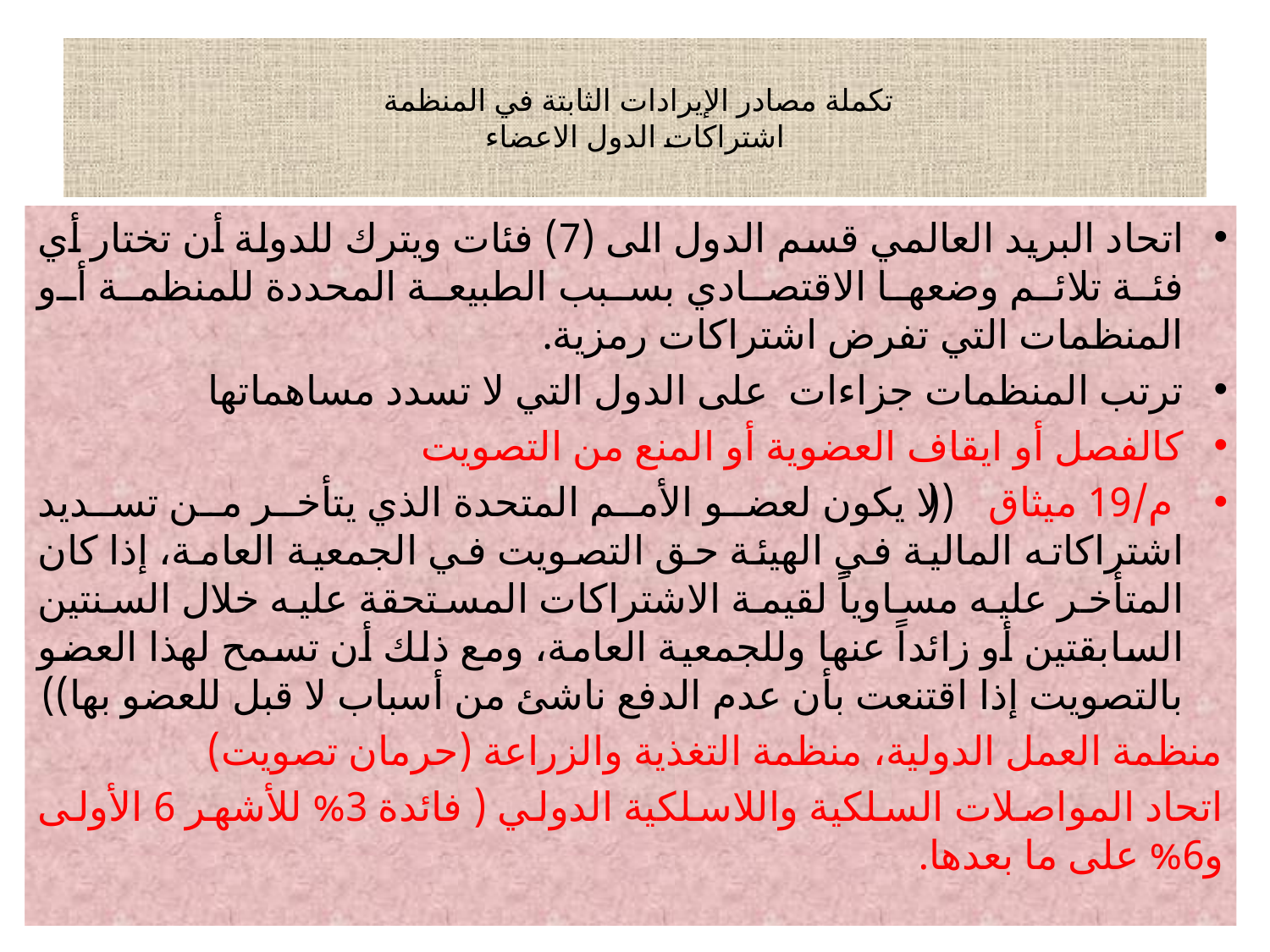

# تكملة مصادر الإيرادات الثابتة في المنظمة اشتراكات الدول الاعضاء
اتحاد البريد العالمي قسم الدول الى (7) فئات ويترك للدولة أن تختار أي فئة تلائم وضعها الاقتصادي بسبب الطبيعة المحددة للمنظمة أو المنظمات التي تفرض اشتراكات رمزية.
ترتب المنظمات جزاءات  على الدول التي لا تسدد مساهماتها
كالفصل أو ايقاف العضوية أو المنع من التصويت
 م/19 ميثاق (( لا يكون لعضو الأمم المتحدة الذي يتأخر من تسديد اشتراكاته المالية في الهيئة حق التصويت في الجمعية العامة، إذا كان المتأخر عليه مساوياً لقيمة الاشتراكات المستحقة عليه خلال السنتين السابقتين أو زائداً عنها وللجمعية العامة، ومع ذلك أن تسمح لهذا العضو بالتصويت إذا اقتنعت بأن عدم الدفع ناشئ من أسباب لا قبل للعضو بها))
منظمة العمل الدولية، منظمة التغذية والزراعة (حرمان تصويت)
اتحاد المواصلات السلكية واللاسلكية الدولي ( فائدة 3% للأشهر 6 الأولى و6% على ما بعدها.